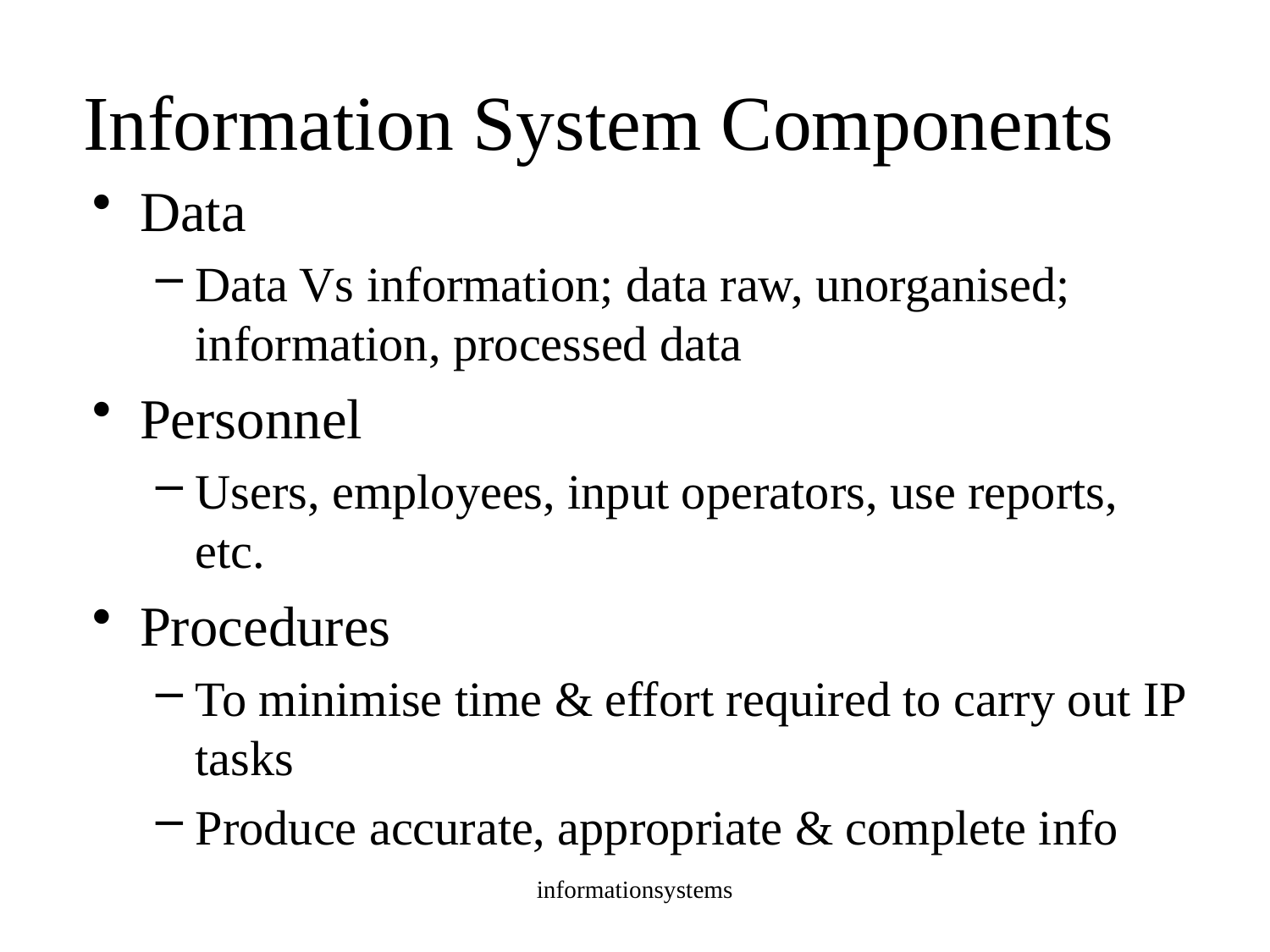

# Information System Components
Data
Data Vs information; data raw, unorganised; information, processed data
Personnel
Users, employees, input operators, use reports, etc.
Procedures
To minimise time & effort required to carry out IP tasks
Produce accurate, appropriate & complete info

informationsystems